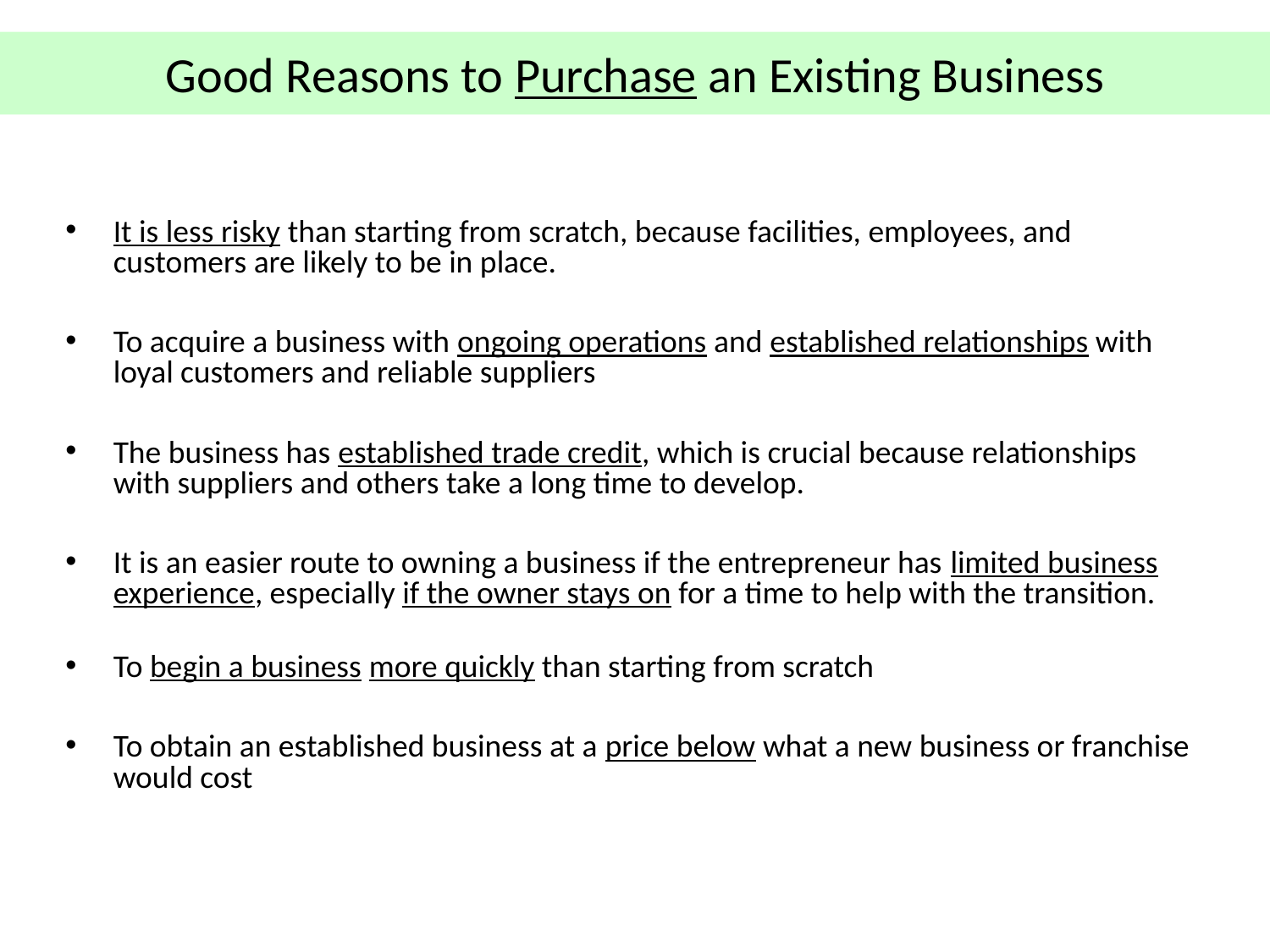

# Good Reasons to Purchase an Existing Business
It is less risky than starting from scratch, because facilities, employees, and customers are likely to be in place.

To acquire a business with ongoing operations and established relationships with loyal customers and reliable suppliers

The business has established trade credit, which is crucial because relationships with suppliers and others take a long time to develop.

It is an easier route to owning a business if the entrepreneur has limited business experience, especially if the owner stays on for a time to help with the transition.

To begin a business more quickly than starting from scratch

To obtain an established business at a price below what a new business or franchise would cost